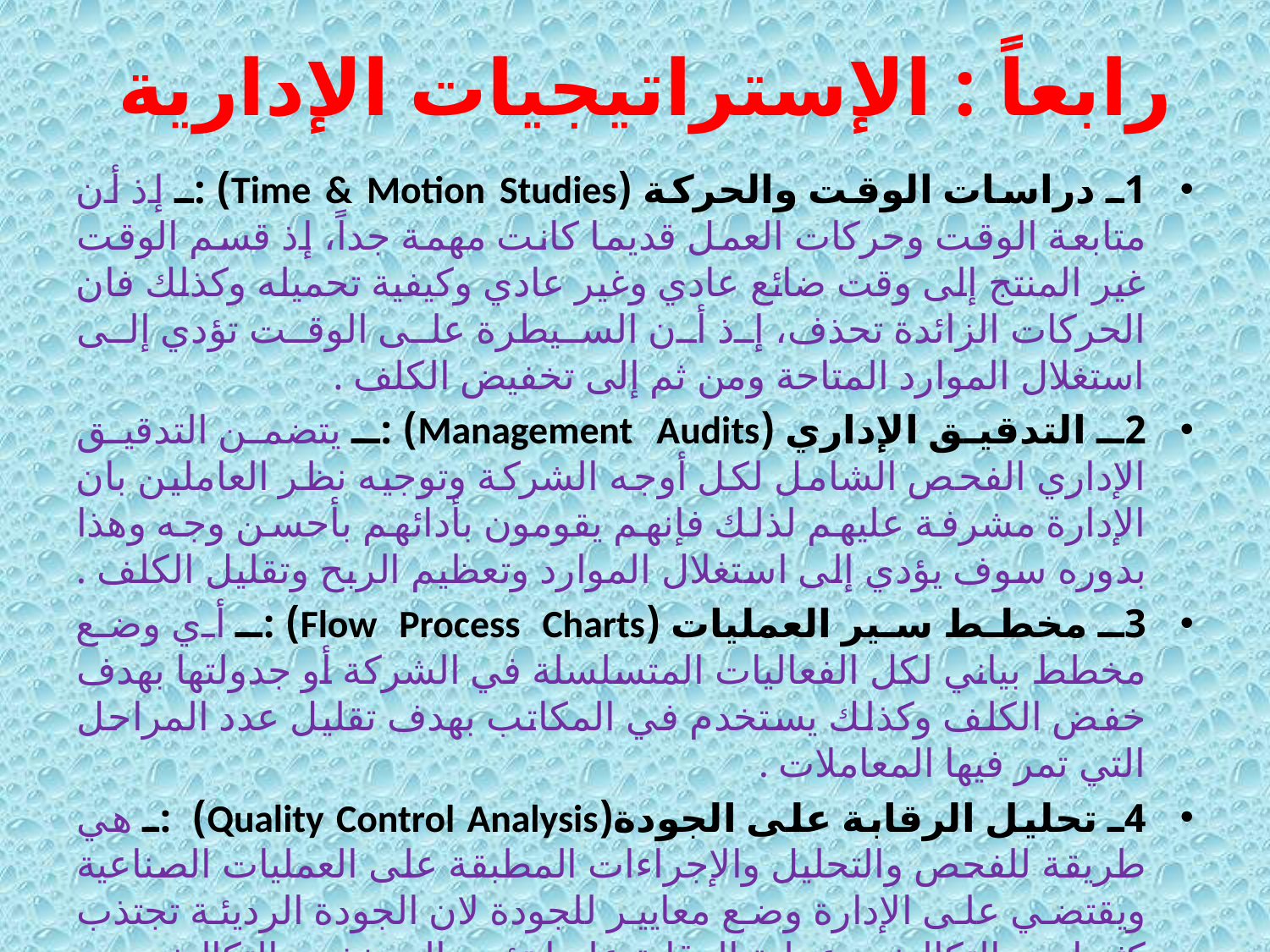

# رابعاً : الإستراتيجيات الإدارية
1ـ دراسات الوقت والحركة (Time & Motion Studies) :ـ إذ أن متابعة الوقت وحركات العمل قديما كانت مهمة جداً، إذ قسم الوقت غير المنتج إلى وقت ضائع عادي وغير عادي وكيفية تحميله وكذلك فان الحركات الزائدة تحذف، إذ أن السيطرة على الوقت تؤدي إلى استغلال الموارد المتاحة ومن ثم إلى تخفيض الكلف .
2ـ التدقيق الإداري (Management Audits) :ـ يتضمن التدقيق الإداري الفحص الشامل لكل أوجه الشركة وتوجيه نظر العاملين بان الإدارة مشرفة عليهم لذلك فإنهم يقومون بأدائهم بأحسن وجه وهذا بدوره سوف يؤدي إلى استغلال الموارد وتعظيم الربح وتقليل الكلف .
3ـ مخطط سير العمليات (Flow Process Charts) :ـ أي وضع مخطط بياني لكل الفعاليات المتسلسلة في الشركة أو جدولتها بهدف خفض الكلف وكذلك يستخدم في المكاتب بهدف تقليل عدد المراحل التي تمر فيها المعاملات .
4ـ تحليل الرقابة على الجودة(Quality Control Analysis)  :ـ هي طريقة للفحص والتحليل والإجراءات المطبقة على العمليات الصناعية ويقتضي على الإدارة وضع معايير للجودة لان الجودة الرديئة تجتذب كثيرا من التكاليف وعملية الرقابة عليها تؤدي إلى خفض التكاليف      .